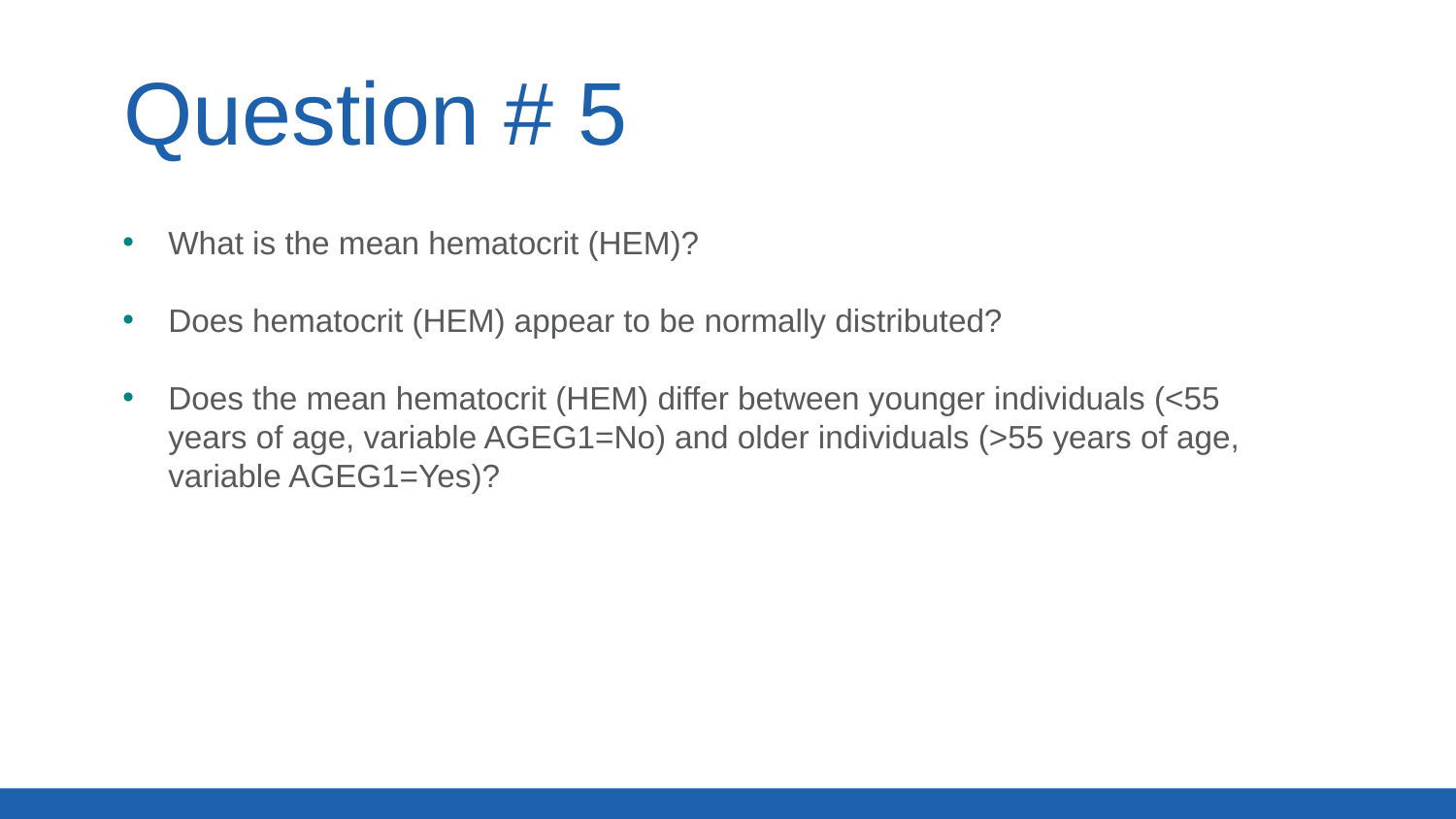

Question # 5
What is the mean hematocrit (HEM)?

Does hematocrit (HEM) appear to be normally distributed?

Does the mean hematocrit (HEM) differ between younger individuals (<55 years of age, variable AGEG1=No) and older individuals (>55 years of age, variable AGEG1=Yes)?